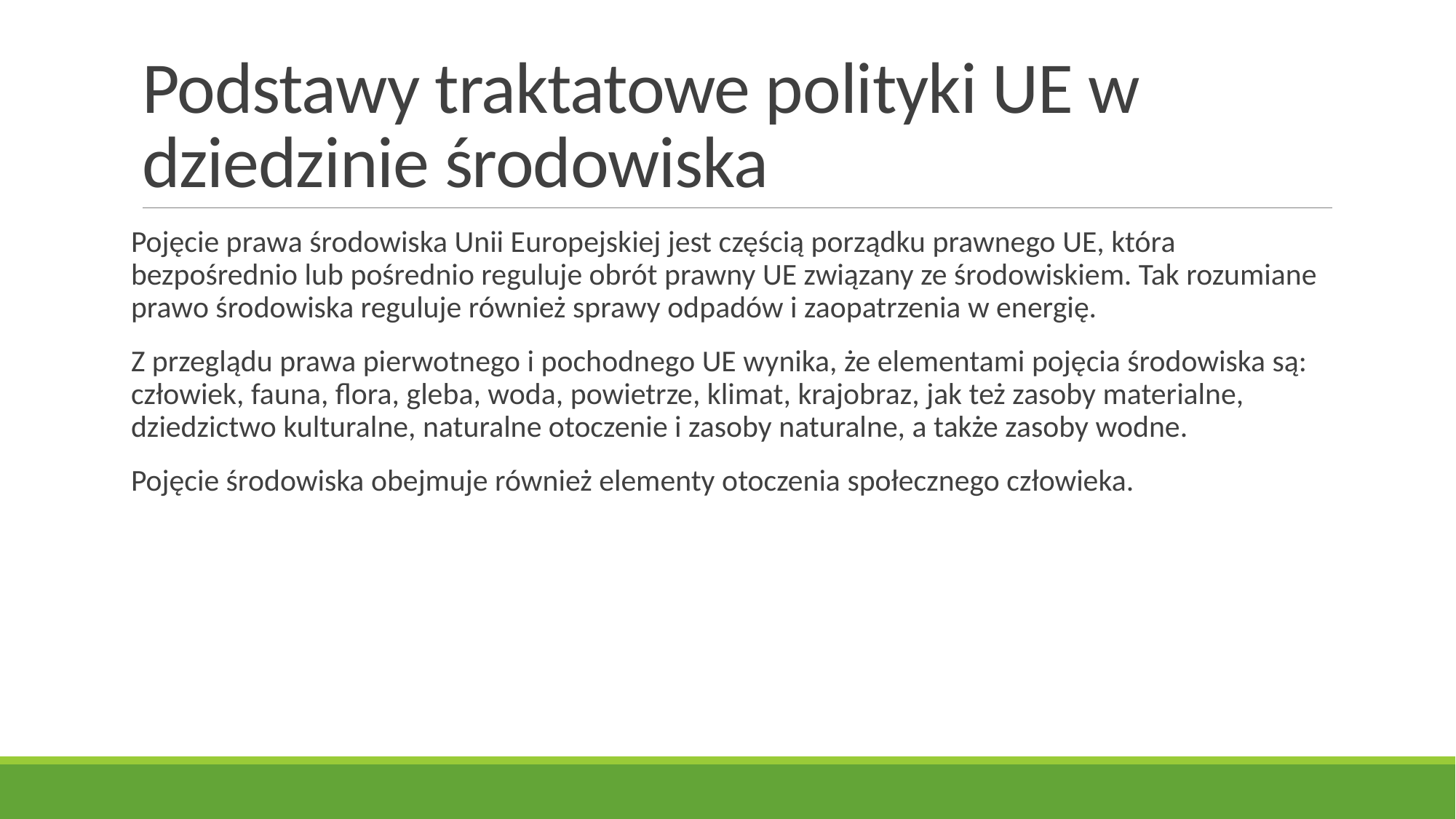

# Podstawy traktatowe polityki UE w dziedzinie środowiska
Pojęcie prawa środowiska Unii Europejskiej jest częścią porządku prawnego UE, która bezpośrednio lub pośrednio reguluje obrót prawny UE związany ze środowiskiem. Tak rozumiane prawo środowiska reguluje również sprawy odpadów i zaopatrzenia w energię.
Z przeglądu prawa pierwotnego i pochodnego UE wynika, że elementami pojęcia środowiska są: człowiek, fauna, flora, gleba, woda, powietrze, klimat, krajobraz, jak też zasoby materialne, dziedzictwo kulturalne, naturalne otoczenie i zasoby naturalne, a także zasoby wodne.
Pojęcie środowiska obejmuje również elementy otoczenia społecznego człowieka.